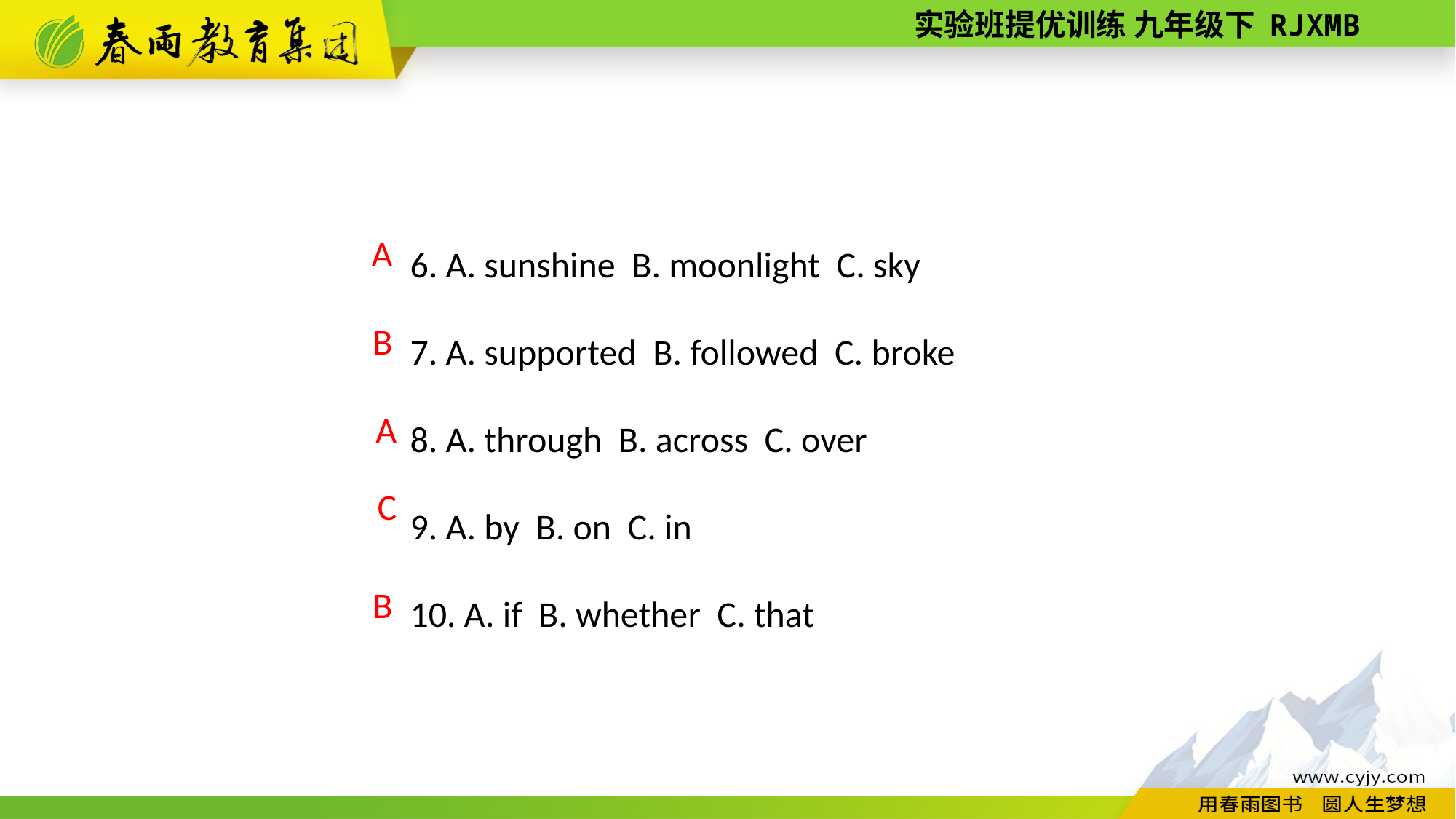

6. A. sunshine  B. moonlight  C. sky
7. A. supported  B. followed  C. broke
8. A. through  B. across  C. over
9. A. by  B. on  C. in
10. A. if  B. whether  C. that
A
B
 A
C
B